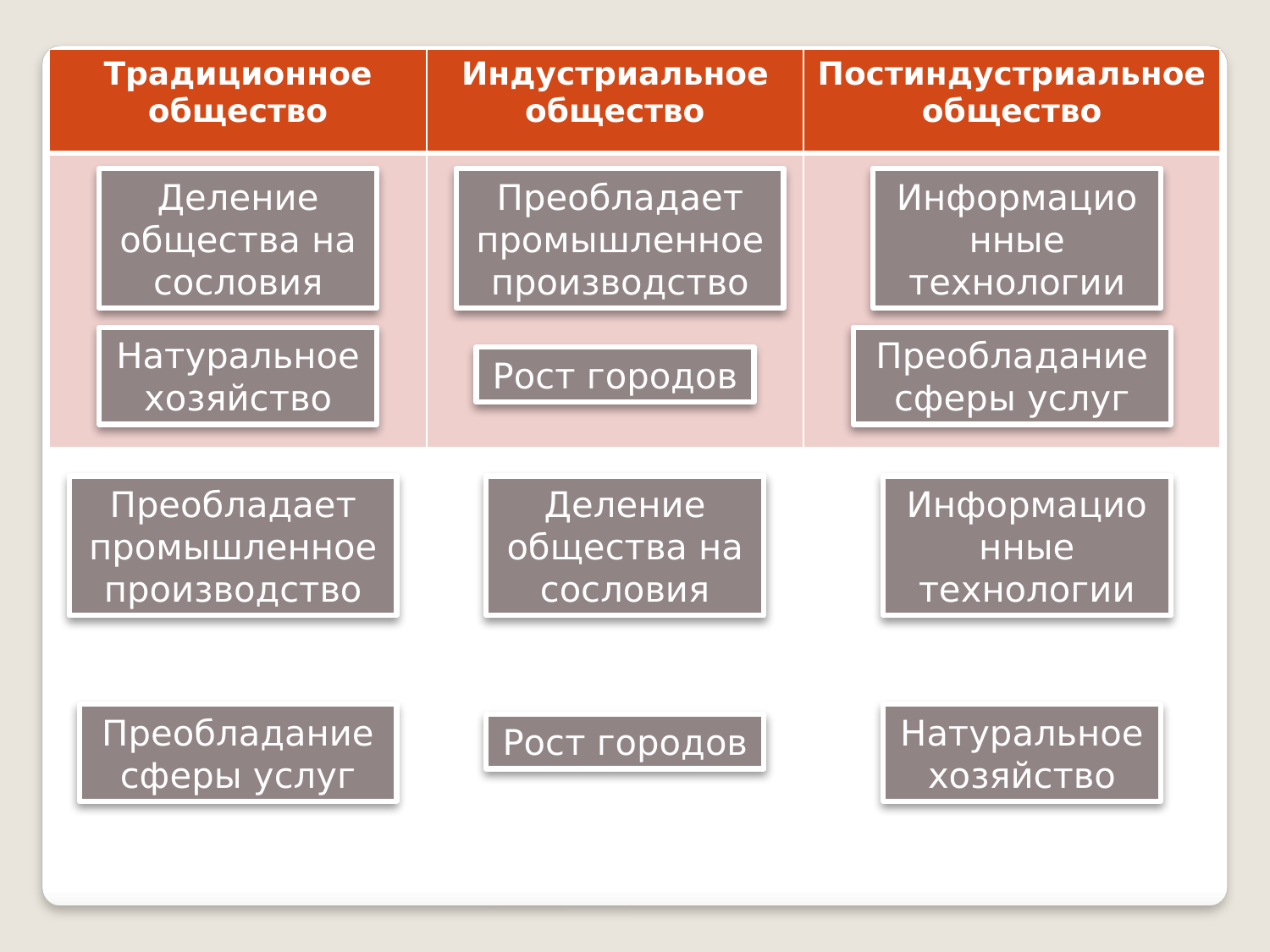

| Традиционное общество | Индустриальное общество | Постиндустриальное общество |
| --- | --- | --- |
|  |  |  |
Деление общества на сословия
Преобладает промышленное производство
Информационные технологии
Натуральное хозяйство
Преобладание сферы услуг
Рост городов
Преобладает промышленное производство
Деление общества на сословия
Информационные технологии
Преобладание сферы услуг
Натуральное хозяйство
Рост городов